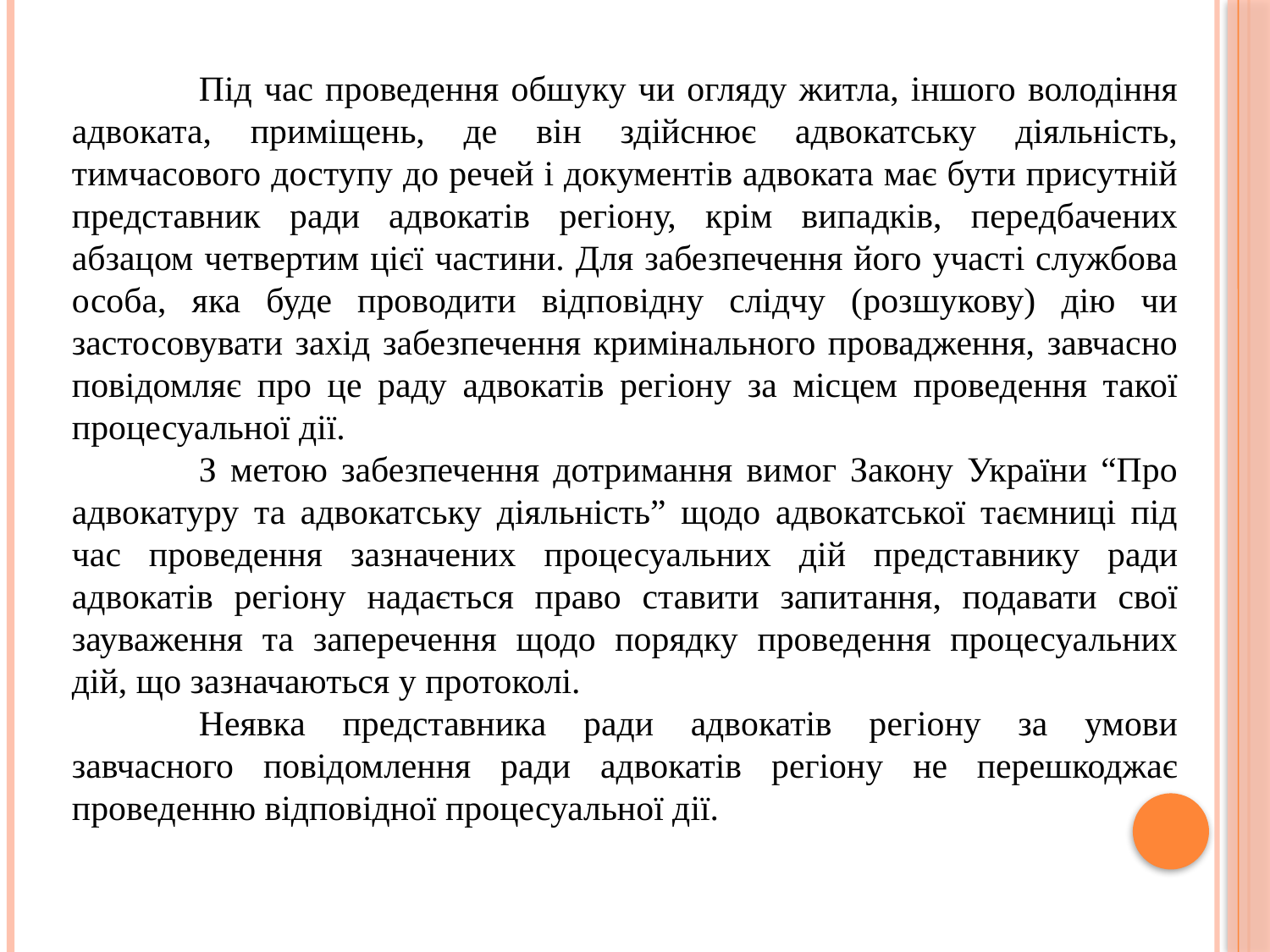

Під час проведення обшуку чи огляду житла, іншого володіння адвоката, приміщень, де він здійснює адвокатську діяльність, тимчасового доступу до речей і документів адвоката має бути присутній представник ради адвокатів регіону, крім випадків, передбачених абзацом четвертим цієї частини. Для забезпечення його участі службова особа, яка буде проводити відповідну слідчу (розшукову) дію чи застосовувати захід забезпечення кримінального провадження, завчасно повідомляє про це раду адвокатів регіону за місцем проведення такої процесуальної дії.
	З метою забезпечення дотримання вимог Закону України “Про адвокатуру та адвокатську діяльність” щодо адвокатської таємниці під час проведення зазначених процесуальних дій представнику ради адвокатів регіону надається право ставити запитання, подавати свої зауваження та заперечення щодо порядку проведення процесуальних дій, що зазначаються у протоколі.
	Неявка представника ради адвокатів регіону за умови завчасного повідомлення ради адвокатів регіону не перешкоджає проведенню відповідної процесуальної дії.